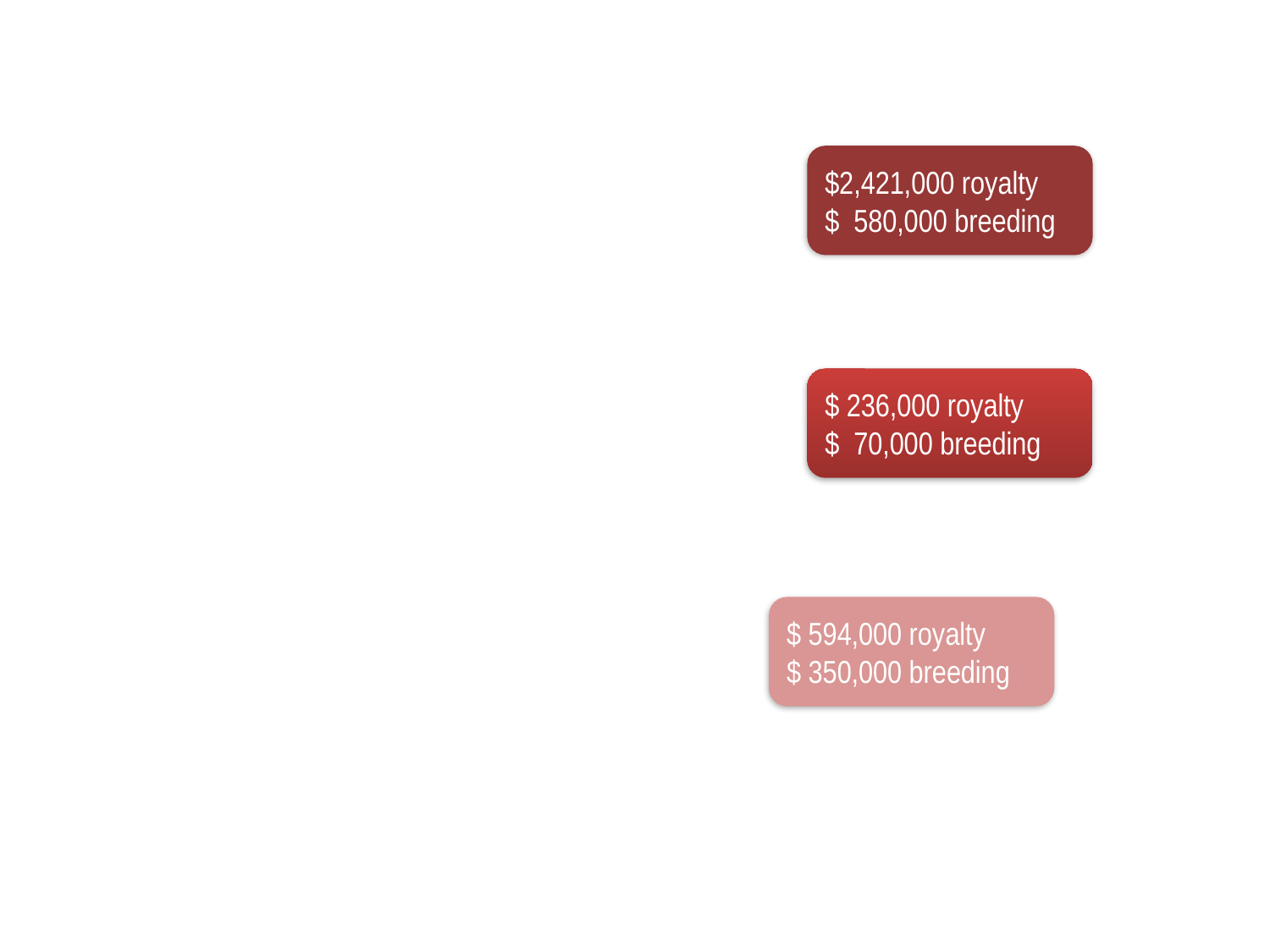

$2,421,000 royalty
$  580,000 breeding

$ 236,000 royalty
$  70,000 breeding

$ 594,000 royalty
$ 350,000 breeding